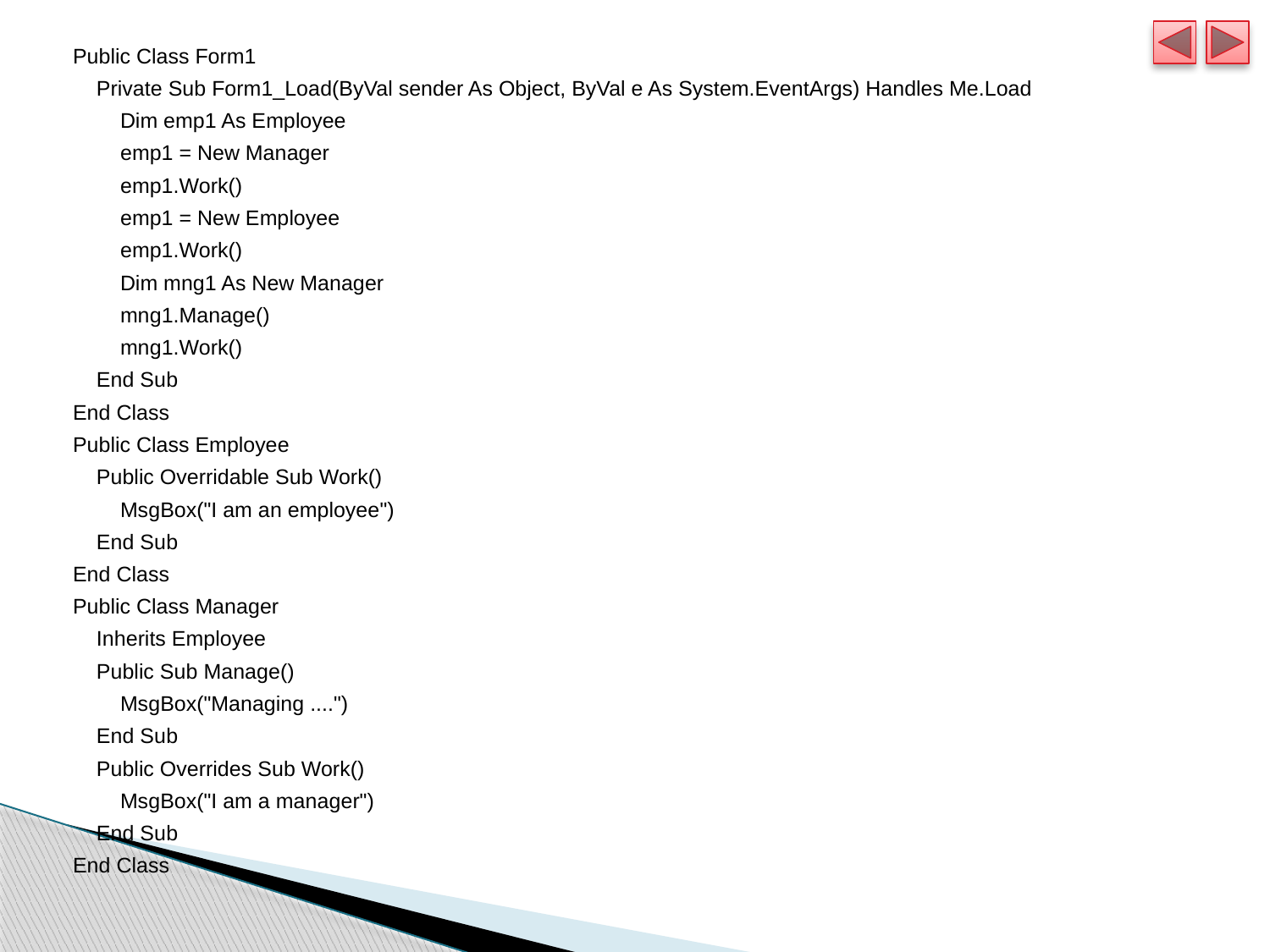

Public Class Form1
    Private Sub Form1_Load(ByVal sender As Object, ByVal e As System.EventArgs) Handles Me.Load
        Dim emp1 As Employee
        emp1 = New Manager
        emp1.Work()
        emp1 = New Employee
        emp1.Work()
        Dim mng1 As New Manager
        mng1.Manage()
        mng1.Work()
    End Sub
End Class
Public Class Employee
    Public Overridable Sub Work()
        MsgBox("I am an employee")
    End Sub
End Class
Public Class Manager
    Inherits Employee
    Public Sub Manage()
        MsgBox("Managing ....")
    End Sub
    Public Overrides Sub Work()
        MsgBox("I am a manager")
    End Sub
End Class